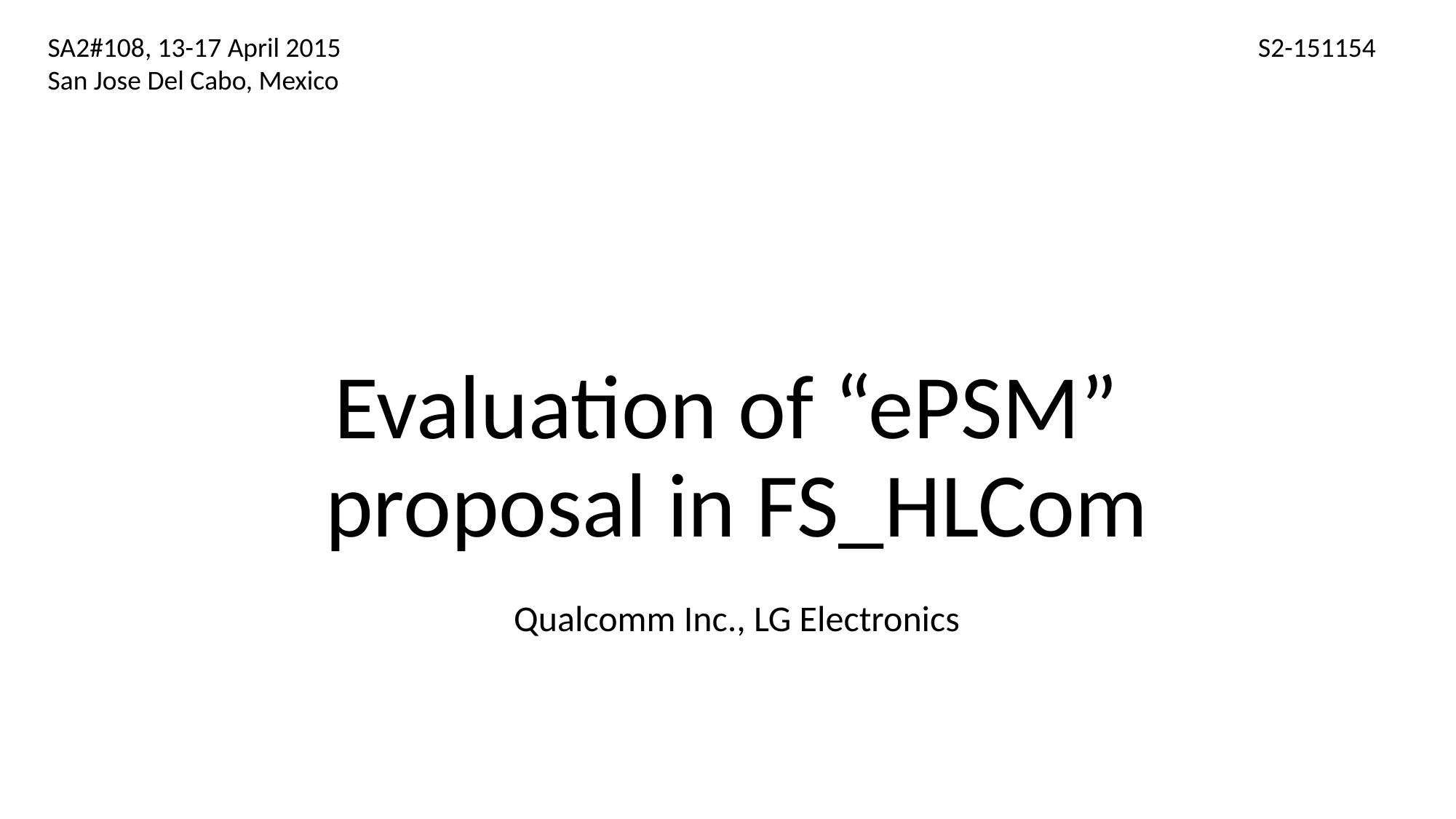

SA2#108, 13-17 April 2015
San Jose Del Cabo, Mexico
S2-151154
# Evaluation of “ePSM”  proposal in FS_HLCom
Qualcomm Inc., LG Electronics